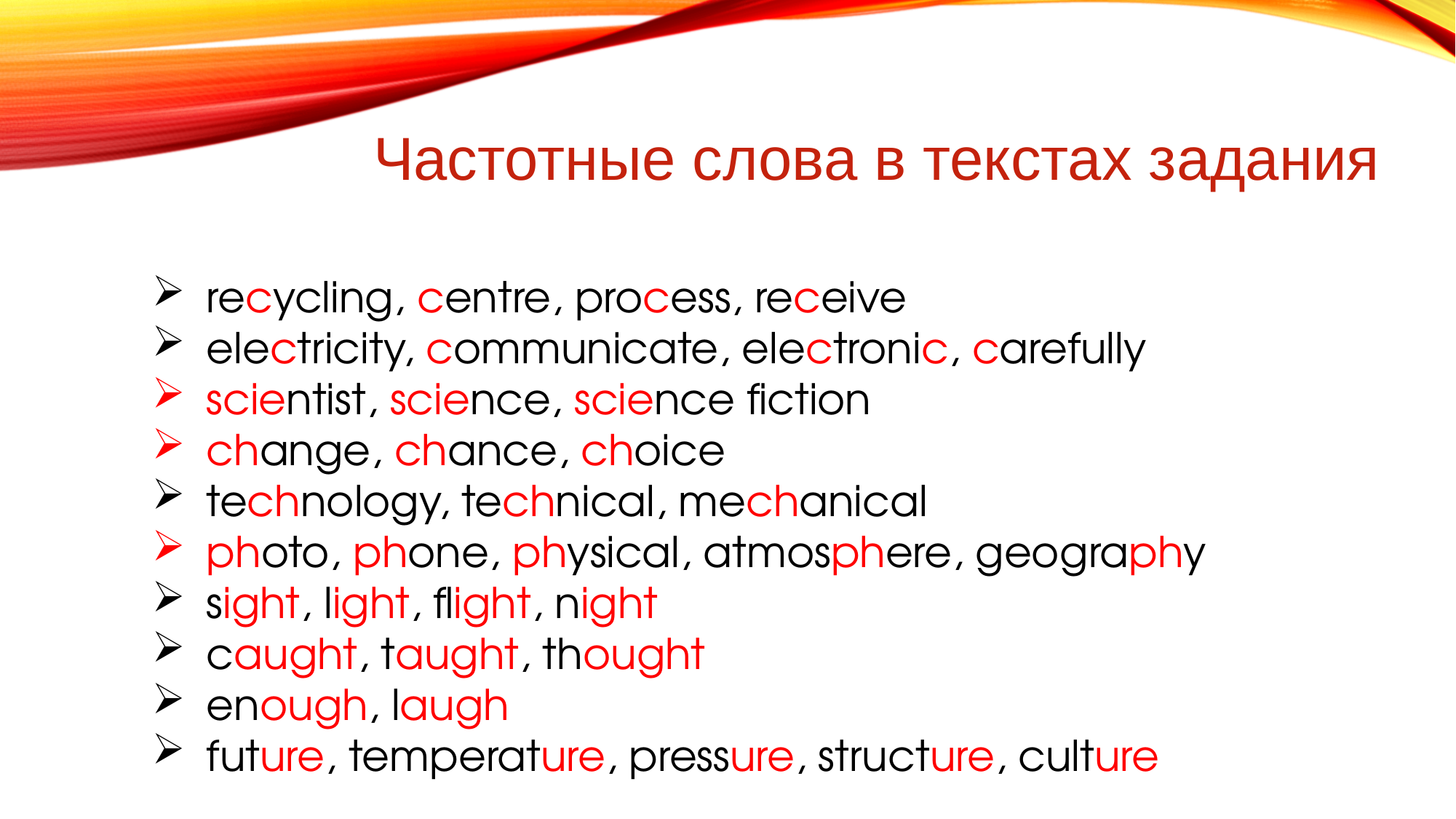

Частотные слова в текстах задания
recycling, centre, process, receive
electricity, communicate, electronic, carefully
scientist, science, science fiction
change, chance, choice
technology, technical, mechanical
photo, phone, physical, atmosphere, geography
sight, light, flight, night
caught, taught, thought
enough, laugh
future, temperature, pressure, structure, culture